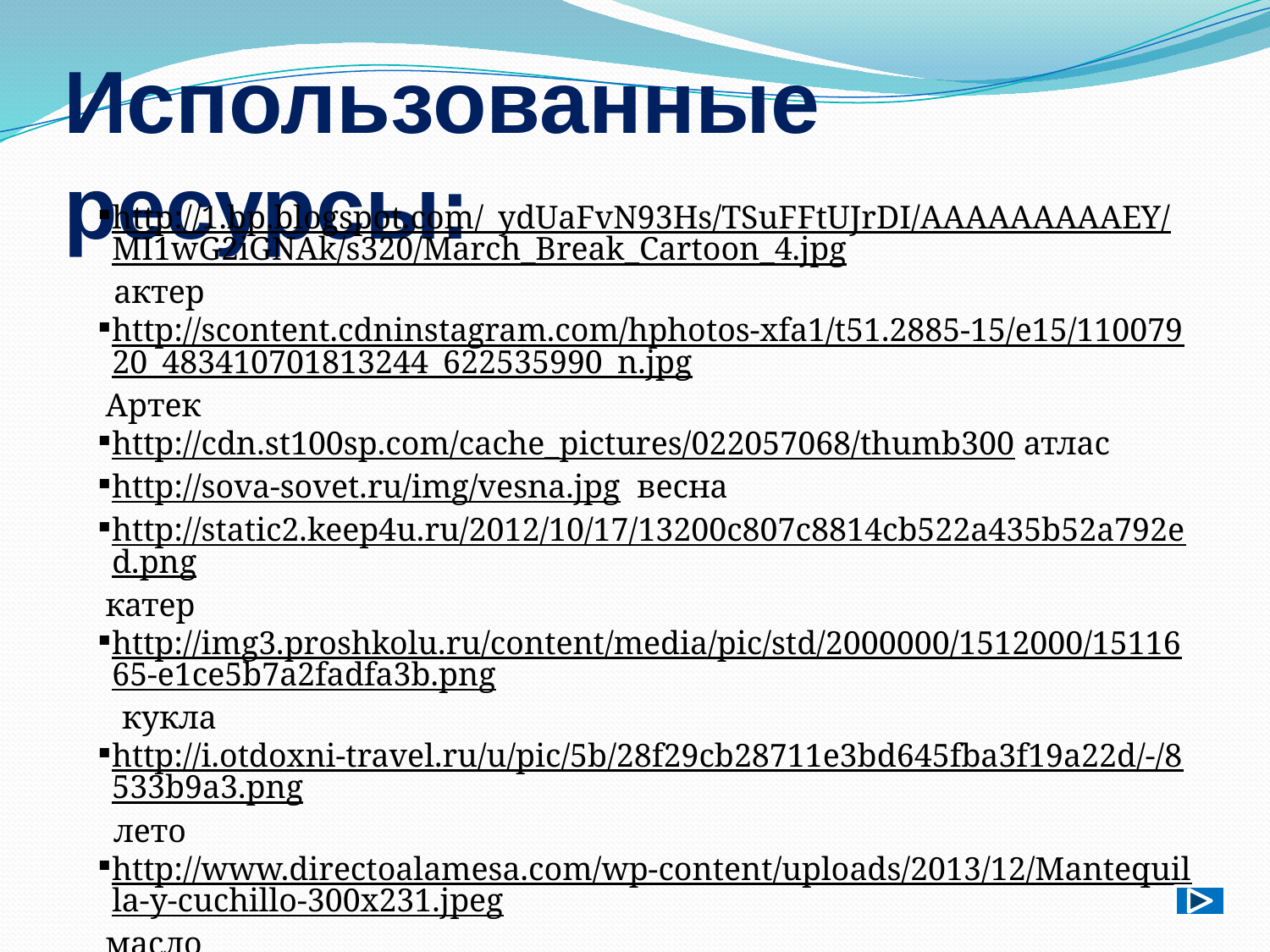

# Использованные ресурсы:
http://1.bp.blogspot.com/_ydUaFvN93Hs/TSuFFtUJrDI/AAAAAAAAAEY/MI1wG2iGNAk/s320/March_Break_Cartoon_4.jpg  актер
http://scontent.cdninstagram.com/hphotos-xfa1/t51.2885-15/e15/11007920_483410701813244_622535990_n.jpg Артек
http://cdn.st100sp.com/cache_pictures/022057068/thumb300 атлас
http://sova-sovet.ru/img/vesna.jpg  весна
http://static2.keep4u.ru/2012/10/17/13200c807c8814cb522a435b52a792ed.png катер
http://img3.proshkolu.ru/content/media/pic/std/2000000/1512000/1511665-e1ce5b7a2fadfa3b.png   кукла
http://i.otdoxni-travel.ru/u/pic/5b/28f29cb28711e3bd645fba3f19a22d/-/8533b9a3.png  лето
http://www.directoalamesa.com/wp-content/uploads/2013/12/Mantequilla-y-cuchillo-300x231.jpeg масло
http://nachalo4ka.ru/wp-content/uploads/2014/08/037-300x300.png мышка
http://images.bizorg.su/goods/183/180/s_1831805.jpeg  навес
http://www.igraza.ru/page-3-2-12.html  - вопросы-задания